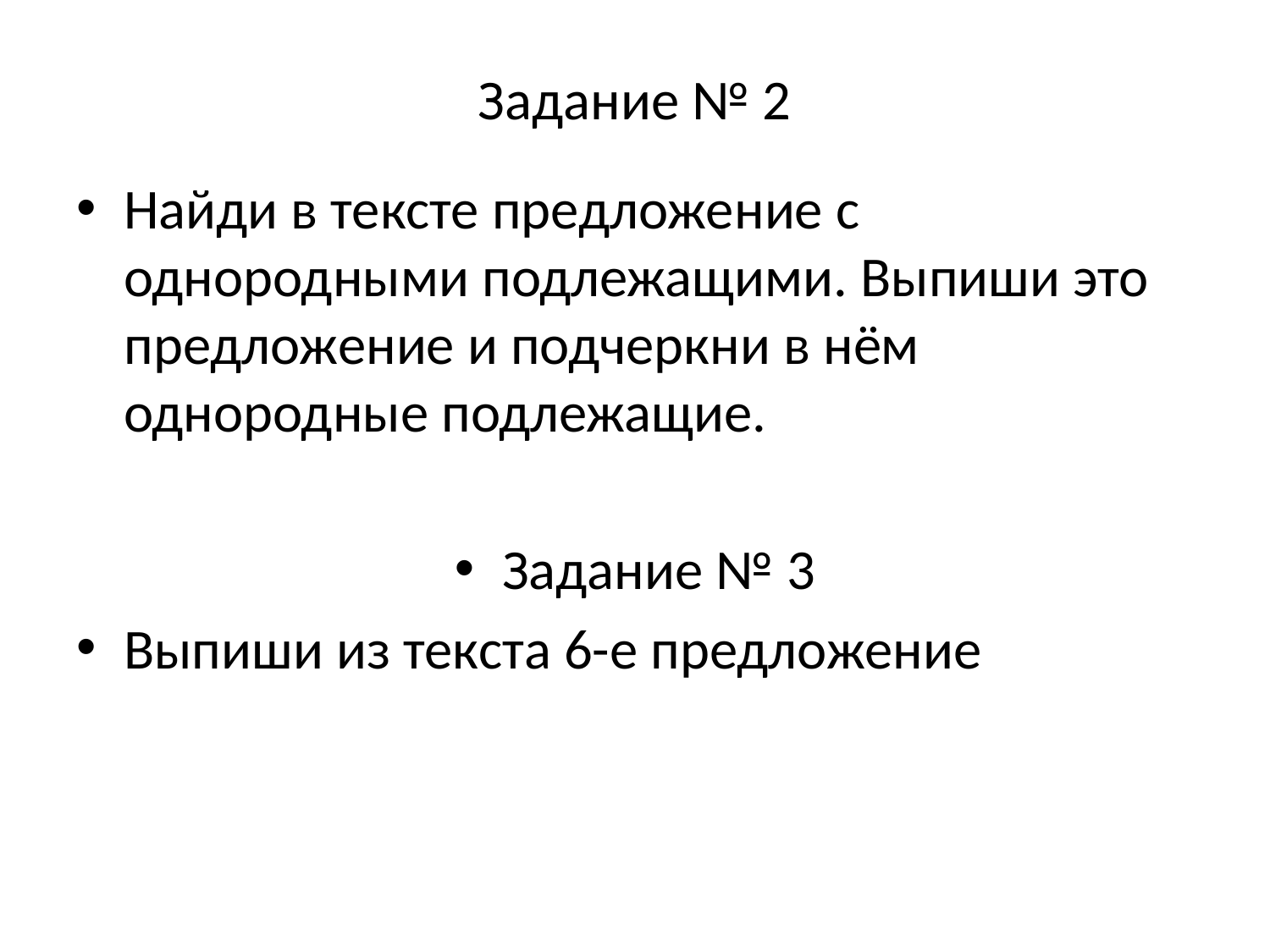

# Задание № 2
Найди в тексте предложение с однородными подлежащими. Выпиши это предложение и подчеркни в нём однородные подлежащие.

Задание № 3
Выпиши из текста 6-е предложение